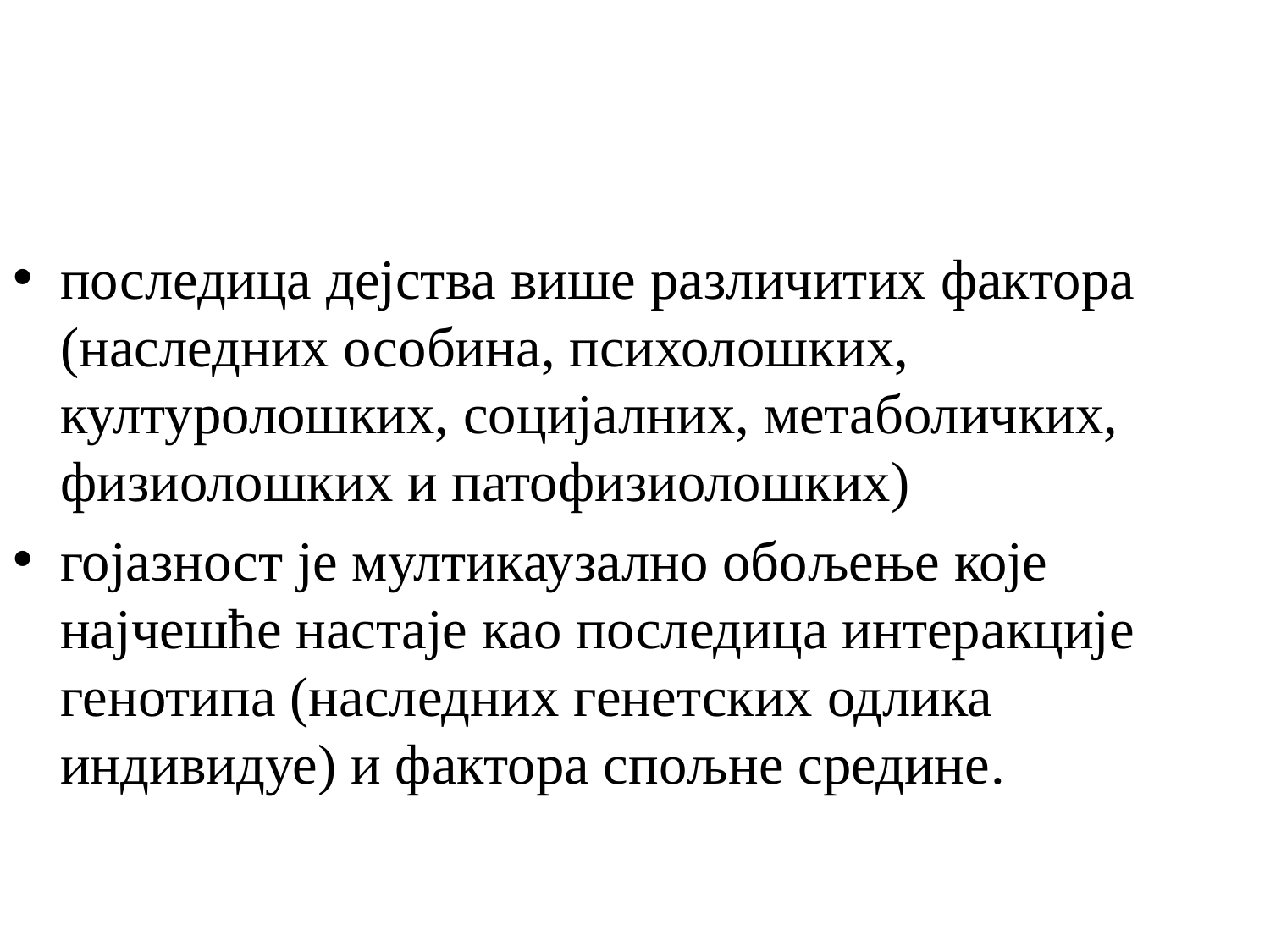

последица дејства више различитих фактора (наследних особина, психолошких, културолошких, социјалних, метаболичких, физиолошких и патофизиолошких)
гојазност је мултикаузално обољење које најчешће настаје као последица интеракције генотипа (наследних генетских одлика индивидуе) и фактора спољне средине.